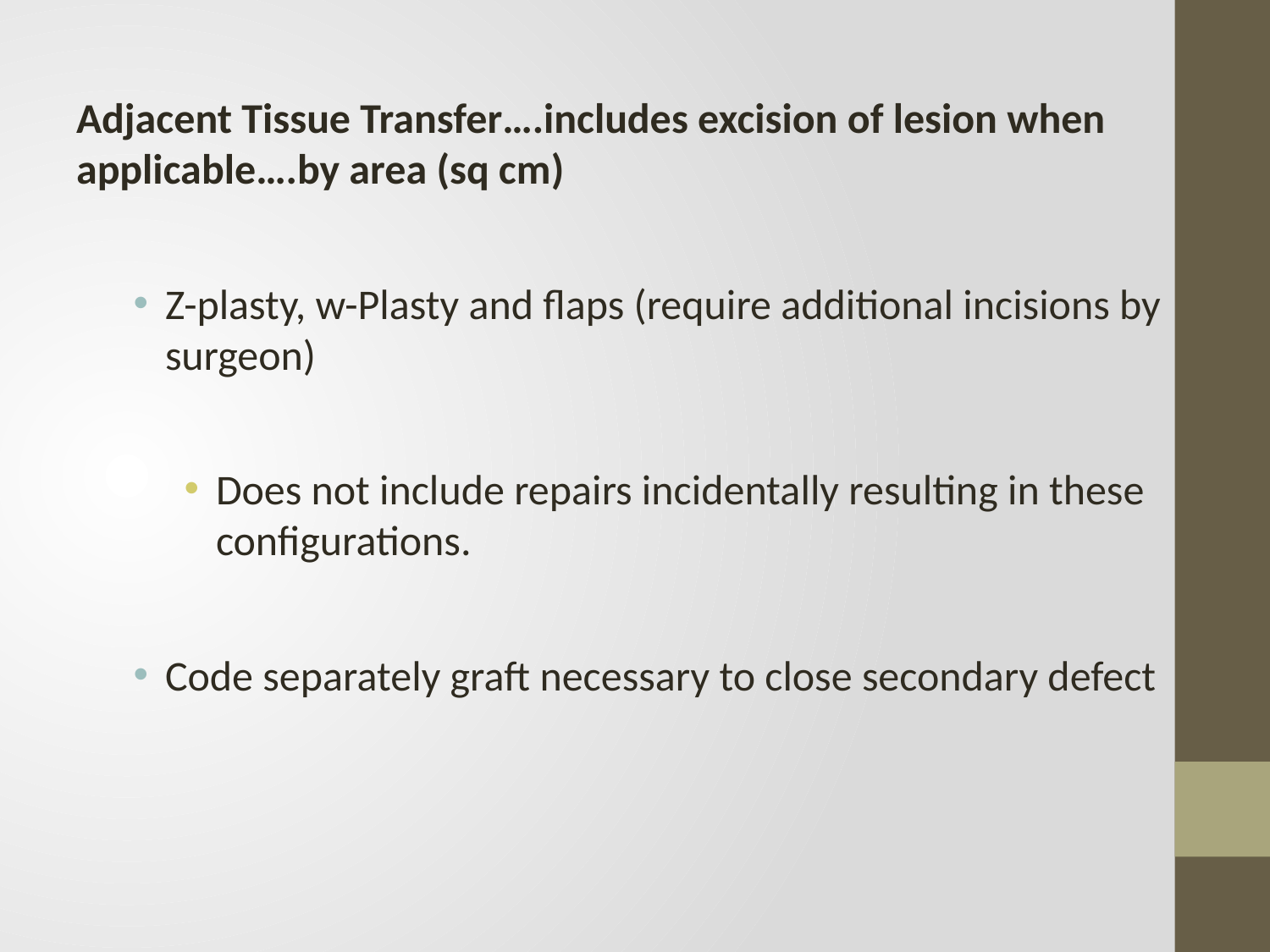

Adjacent Tissue Transfer….includes excision of lesion when applicable….by area (sq cm)

Z-plasty, w-Plasty and flaps (require additional incisions by surgeon)

Does not include repairs incidentally resulting in these configurations.

Code separately graft necessary to close secondary defect